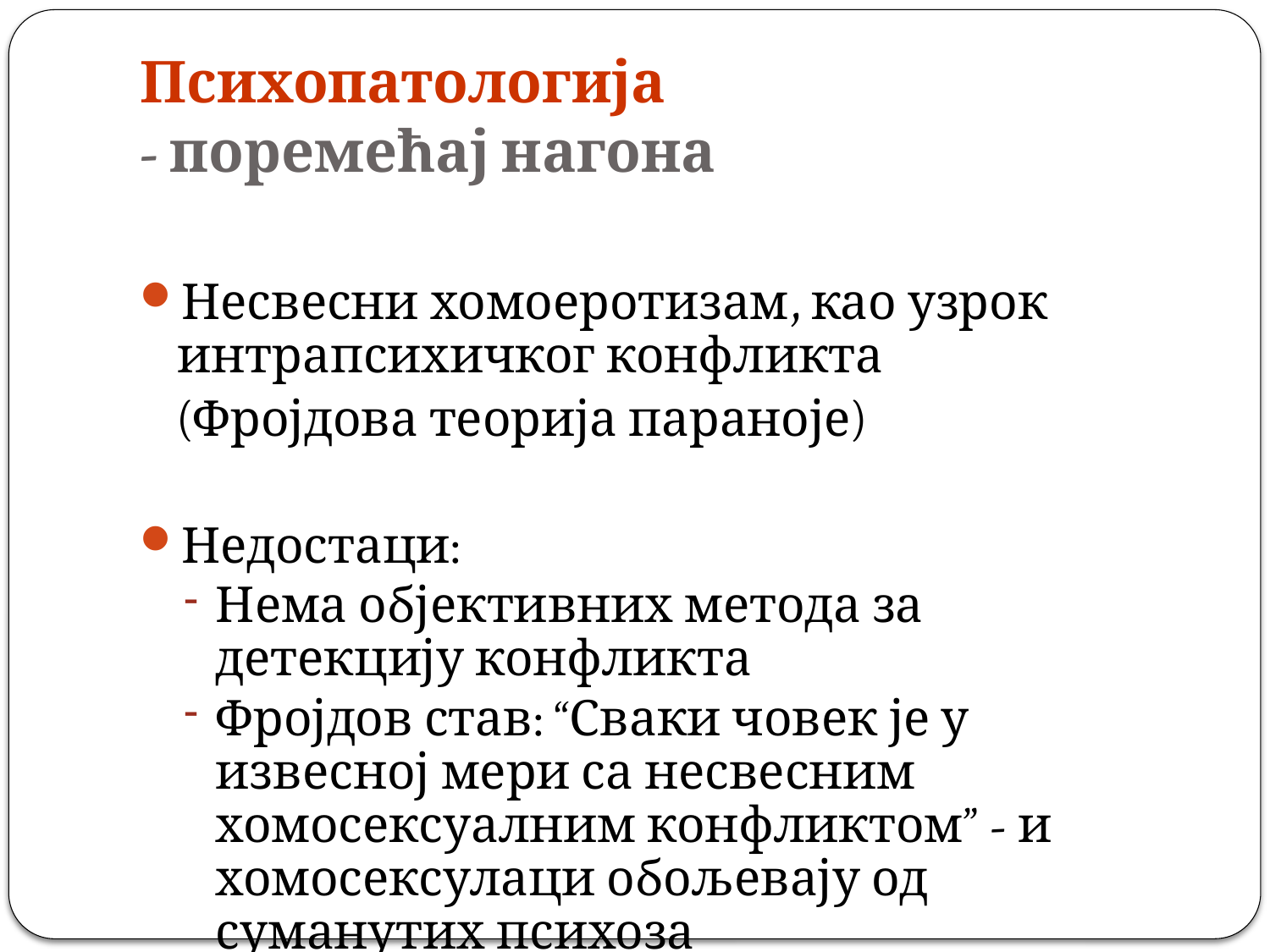

# Психопатологија - поремећај нагона

Несвесни хомоеротизам, као узрок интрапсихичког конфликта
	(Фројдова теорија параноје)

Недостаци:
Нема објективних метода за детекцију конфликта
Фројдов став: “Сваки човек је у извесној мери са несвесним хомосексуалним конфликтом” - и хомосексулаци обољевају од суманутих психоза